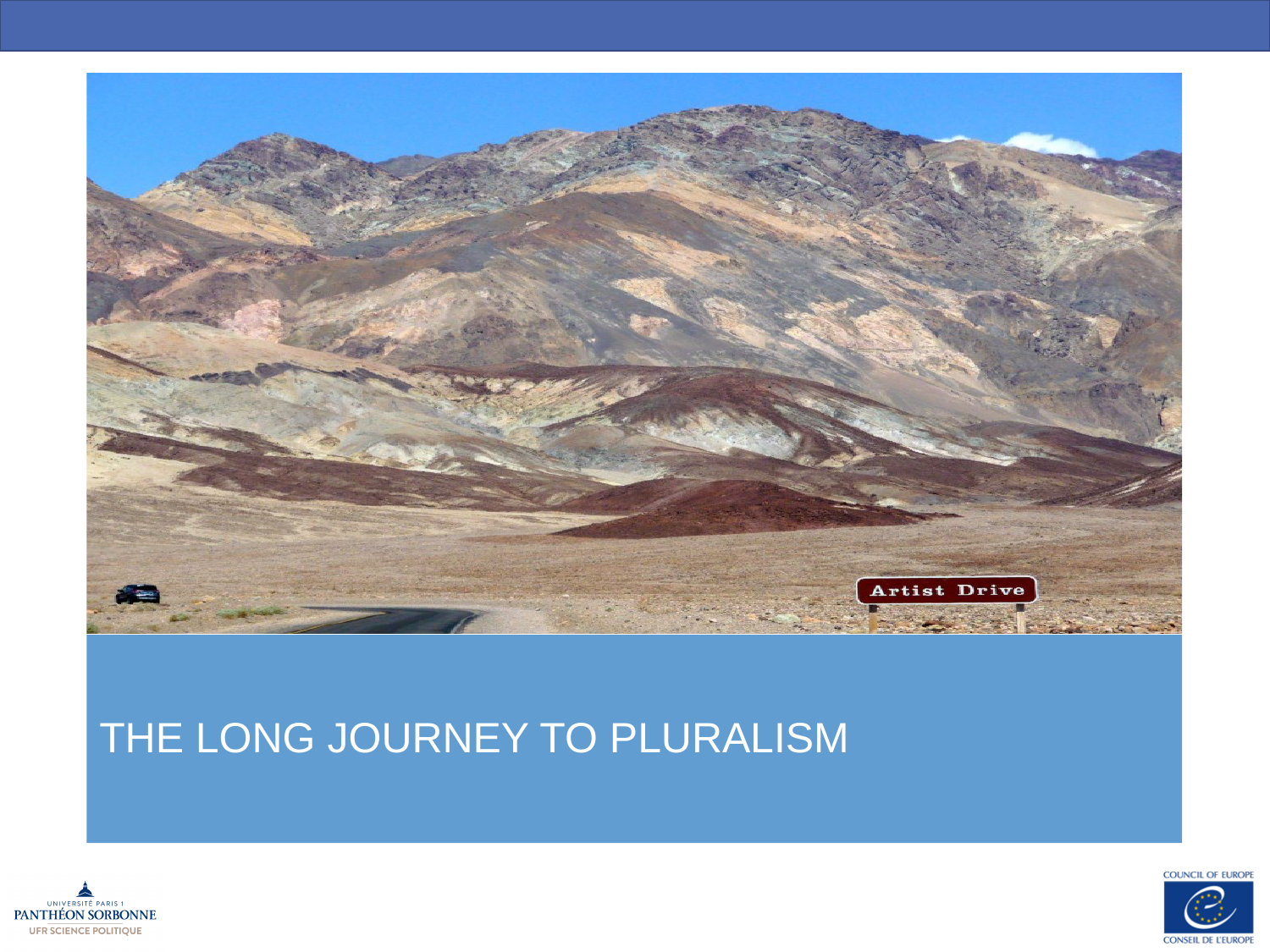

# .
THE LONG JOURNEY TO PLURALISM